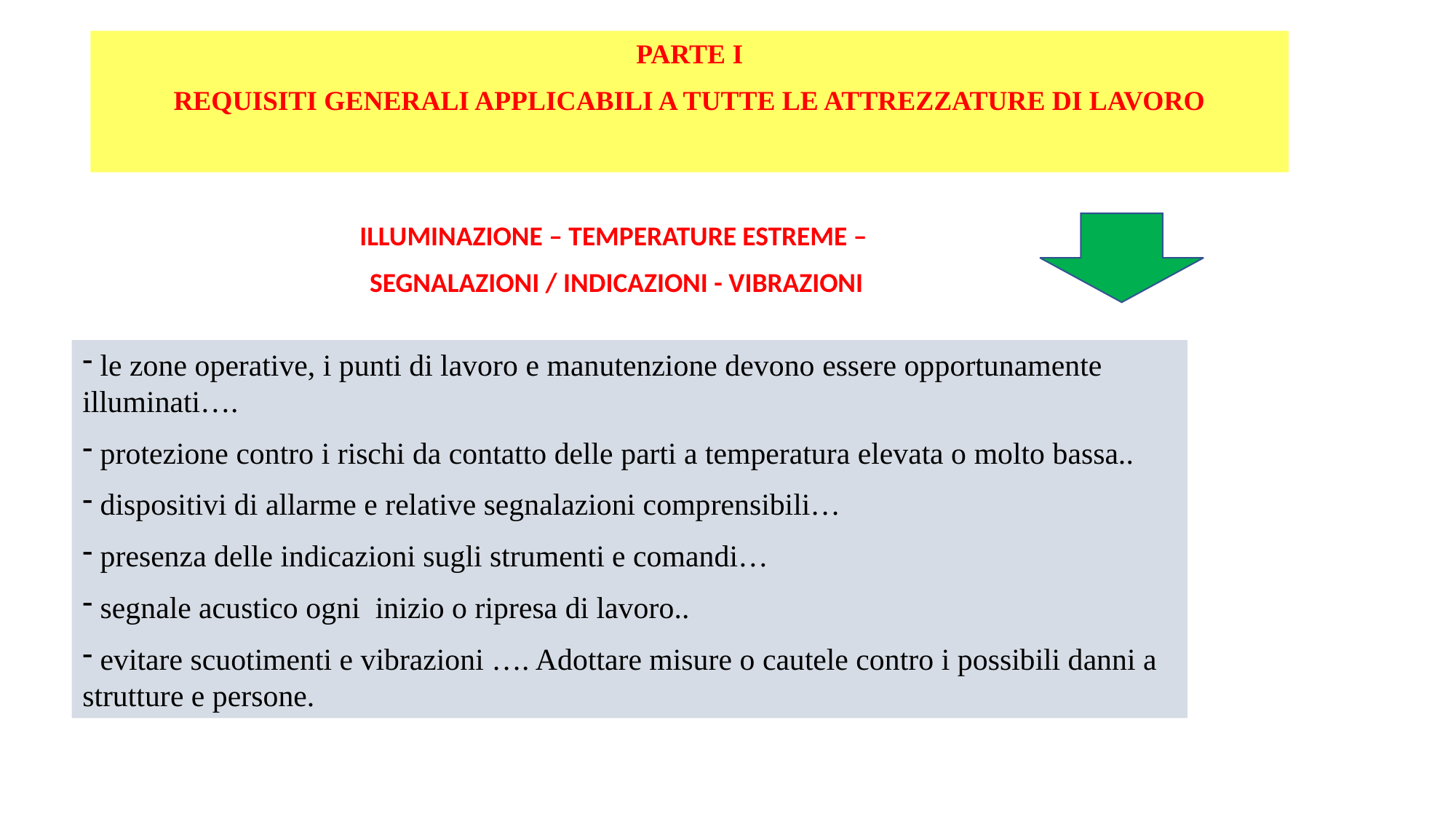

PARTE I
REQUISITI GENERALI APPLICABILI A TUTTE LE ATTREZZATURE DI LAVORO

ILLUMINAZIONE – TEMPERATURE ESTREME –
SEGNALAZIONI / INDICAZIONI - VIBRAZIONI

 le zone operative, i punti di lavoro e manutenzione devono essere opportunamente illuminati….
 protezione contro i rischi da contatto delle parti a temperatura elevata o molto bassa..
 dispositivi di allarme e relative segnalazioni comprensibili…
 presenza delle indicazioni sugli strumenti e comandi…
 segnale acustico ogni  inizio o ripresa di lavoro..
 evitare scuotimenti e vibrazioni …. Adottare misure o cautele contro i possibili danni a strutture e persone.